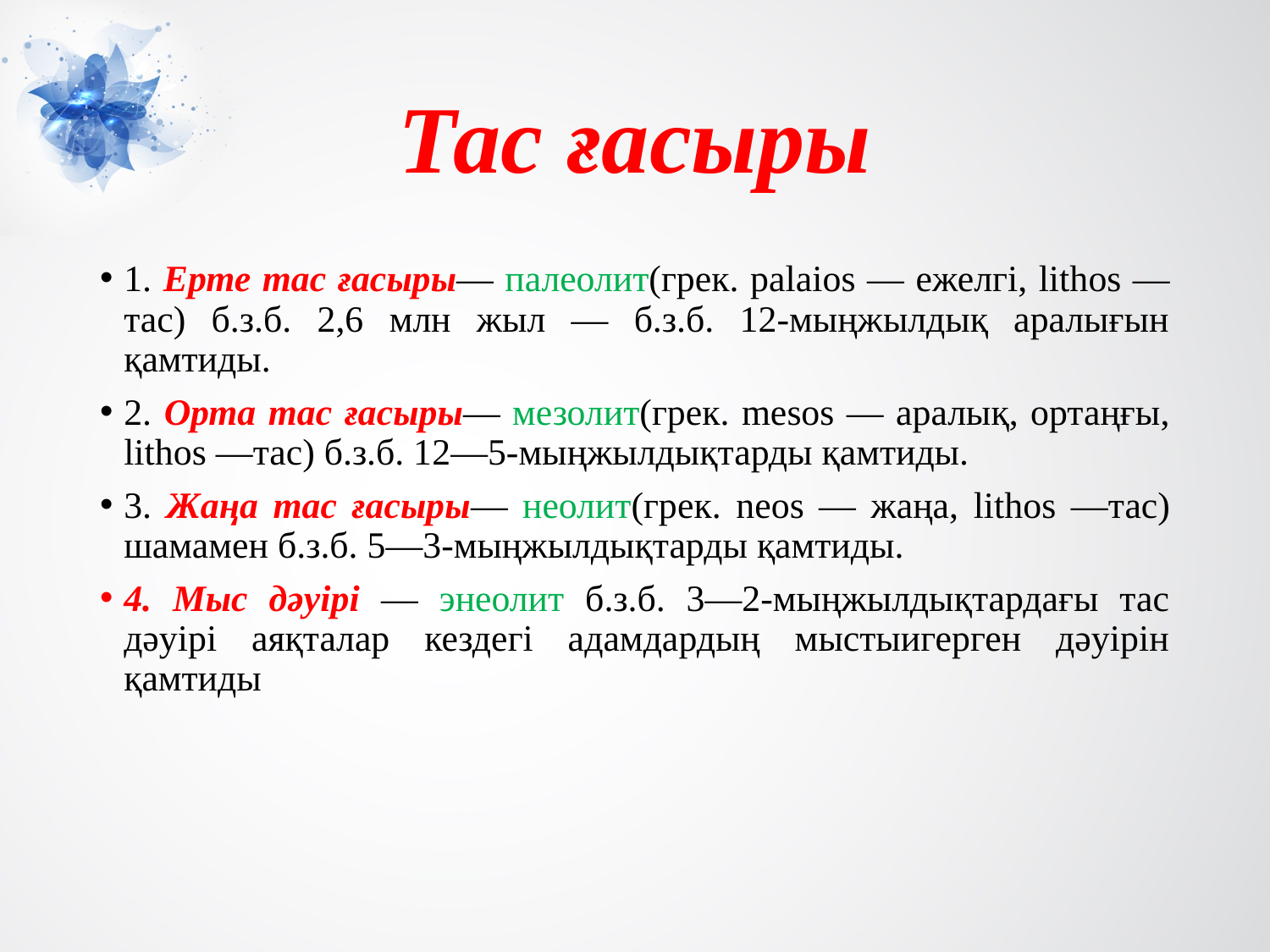

# Тас ғасыры
1. Ерте тас ғасыры— палеолит(грек. palaios — ежелгі, lithos — тас) б.з.б. 2,6 млн жыл — б.з.б. 12-мыңжылдық аралығын қамтиды.
2. Орта тас ғасыры— мезолит(грек. mesos — аралық, ортаңғы, lithos —тас) б.з.б. 12—5-мыңжылдықтарды қамтиды.
3. Жаңа тас ғасыры— неолит(грек. neos — жаңа, lithos —тас) шамамен б.з.б. 5—3-мыңжылдықтарды қамтиды.
4. Мыс дәуірі — энеолит б.з.б. 3—2-мыңжылдықтардағы тас дәуірі аяқталар кездегі адамдардың мыстыигерген дәуірін қамтиды